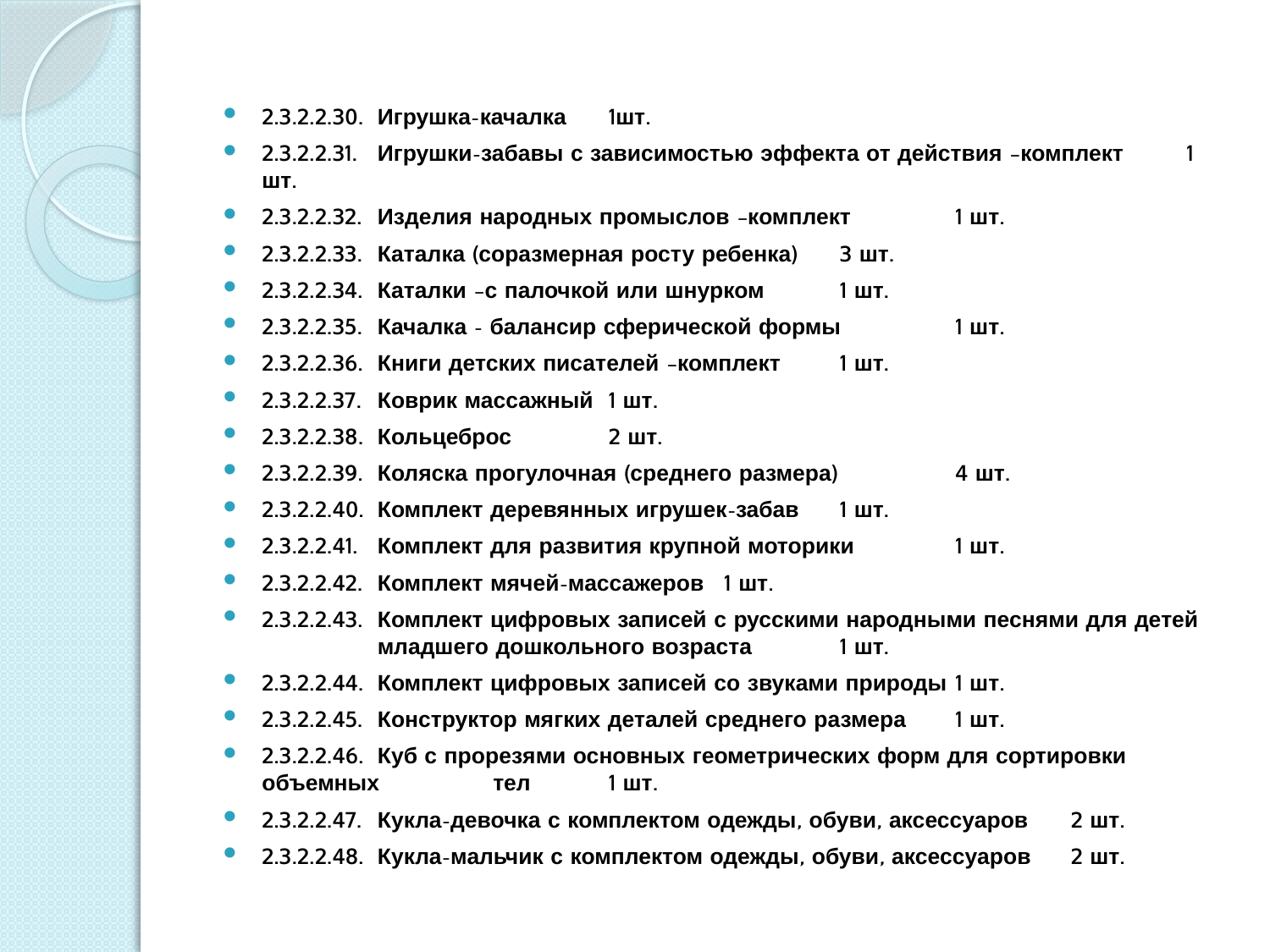

#

2.3.2.2.30. 	Игрушка-качалка 	1шт.
2.3.2.2.31. 	Игрушки-забавы с зависимостью эффекта от действия –комплект 			1 шт.
2.3.2.2.32. 	Изделия народных промыслов –комплект 	1 шт.
2.3.2.2.33. 	Каталка (соразмерная росту ребенка) 	3 шт.
2.3.2.2.34. 	Каталки –с палочкой или шнурком 	1 шт.
2.3.2.2.35. 	Качалка - балансир сферической формы 	1 шт.
2.3.2.2.36. 	Книги детских писателей –комплект 	1 шт.
2.3.2.2.37. 	Коврик массажный 	1 шт.
2.3.2.2.38. 	Кольцеброс 	2 шт.
2.3.2.2.39. 	Коляска прогулочная (среднего размера) 	4 шт.
2.3.2.2.40. 	Комплект деревянных игрушек-забав 	1 шт.
2.3.2.2.41. 	Комплект для развития крупной моторики 	1 шт.
2.3.2.2.42. 	Комплект мячей-массажеров 	1 шт.
2.3.2.2.43. 	Комплект цифровых записей с русскими народными песнями для детей 			младшего дошкольного возраста 	1 шт.
2.3.2.2.44. 	Комплект цифровых записей со звуками природы 	1 шт.
2.3.2.2.45. 	Конструктор мягких деталей среднего размера 	1 шт.
2.3.2.2.46. 	Куб с прорезями основных геометрических форм для сортировки объемных 			тел 	1 шт.
2.3.2.2.47. 	Кукла-девочка с комплектом одежды, обуви, аксессуаров 	2 шт.
2.3.2.2.48. 	Кукла-мальчик с комплектом одежды, обуви, аксессуаров 	2 шт.